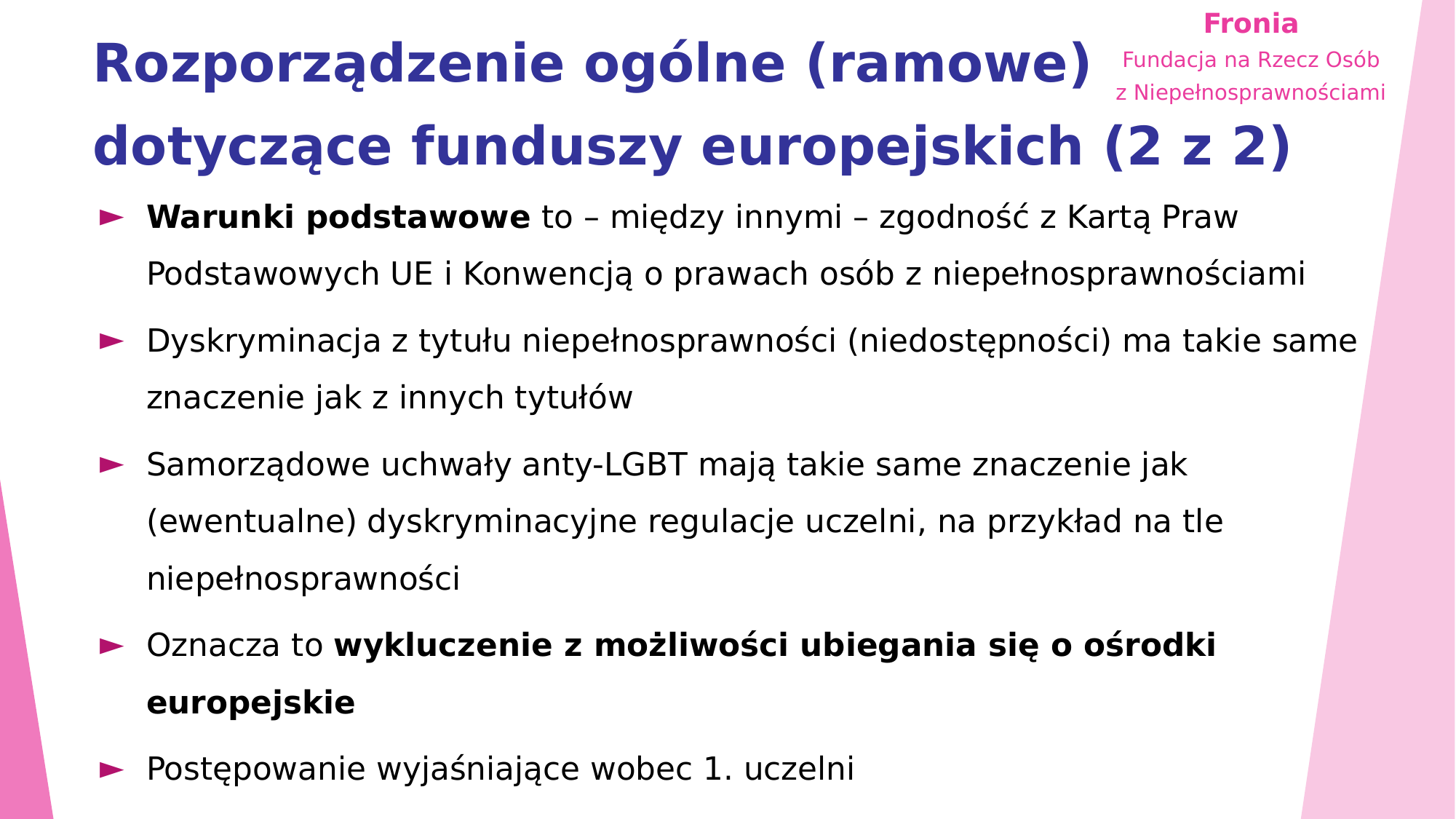

# Rozporządzenie ogólne (ramowe) dotyczące funduszy europejskich (2 z 2)
Warunki podstawowe to – między innymi – zgodność z Kartą Praw Podstawowych UE i Konwencją o prawach osób z niepełnosprawnościami
Dyskryminacja z tytułu niepełnosprawności (niedostępności) ma takie same znaczenie jak z innych tytułów
Samorządowe uchwały anty-LGBT mają takie same znaczenie jak (ewentualne) dyskryminacyjne regulacje uczelni, na przykład na tle niepełnosprawności
Oznacza to wykluczenie z możliwości ubiegania się o ośrodki europejskie
Postępowanie wyjaśniające wobec 1. uczelni